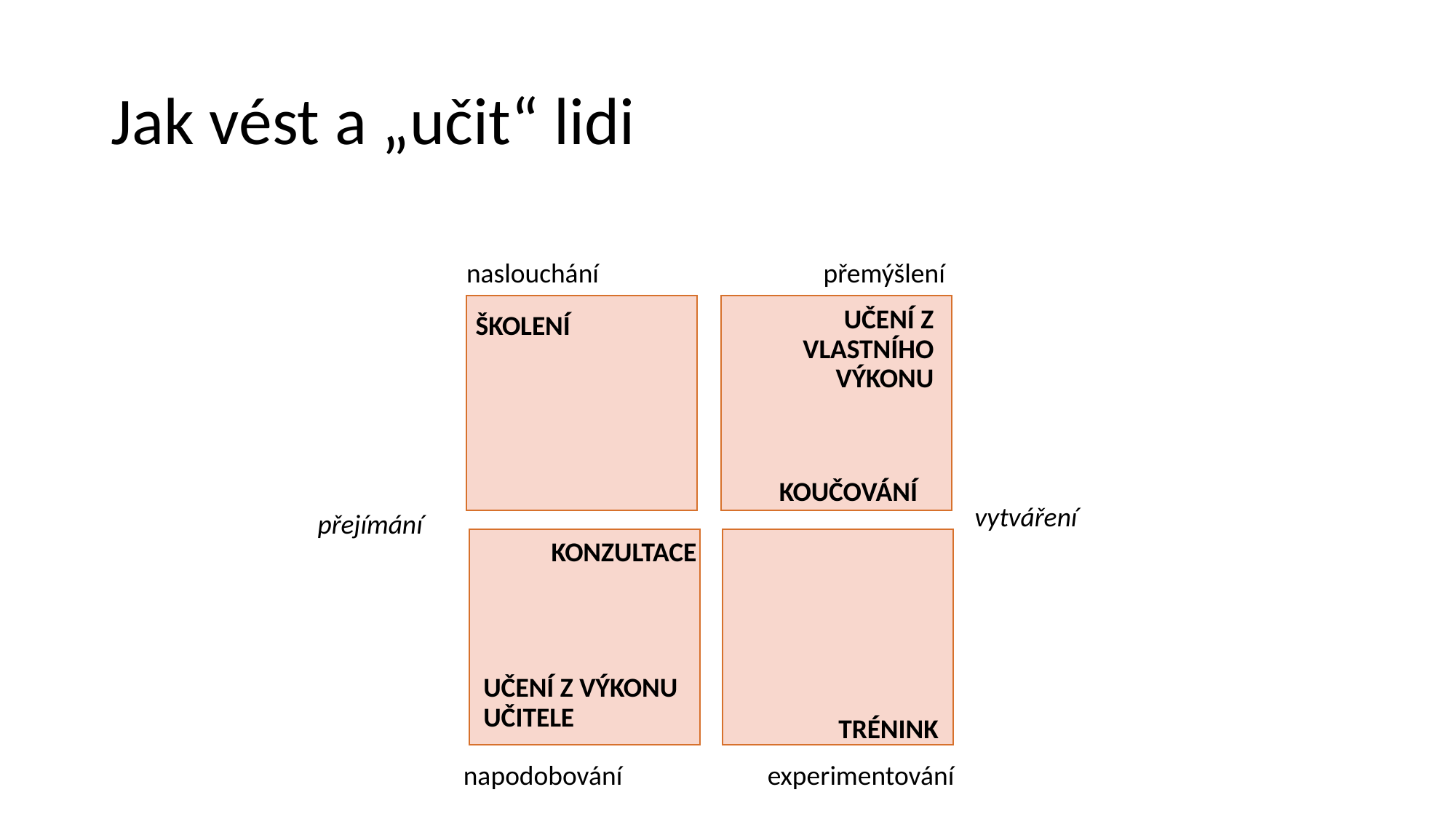

# Jak vést a „učit“ lidi
naslouchání
přemýšlení

napodobování
experimentování
ŠKOLENÍ
UČENÍ Z VLASTNÍHO VÝKONU
KOUČOVÁNÍ
vytváření

přejímání
KONZULTACE
UČENÍ Z VÝKONU UČITELE
TRÉNINK